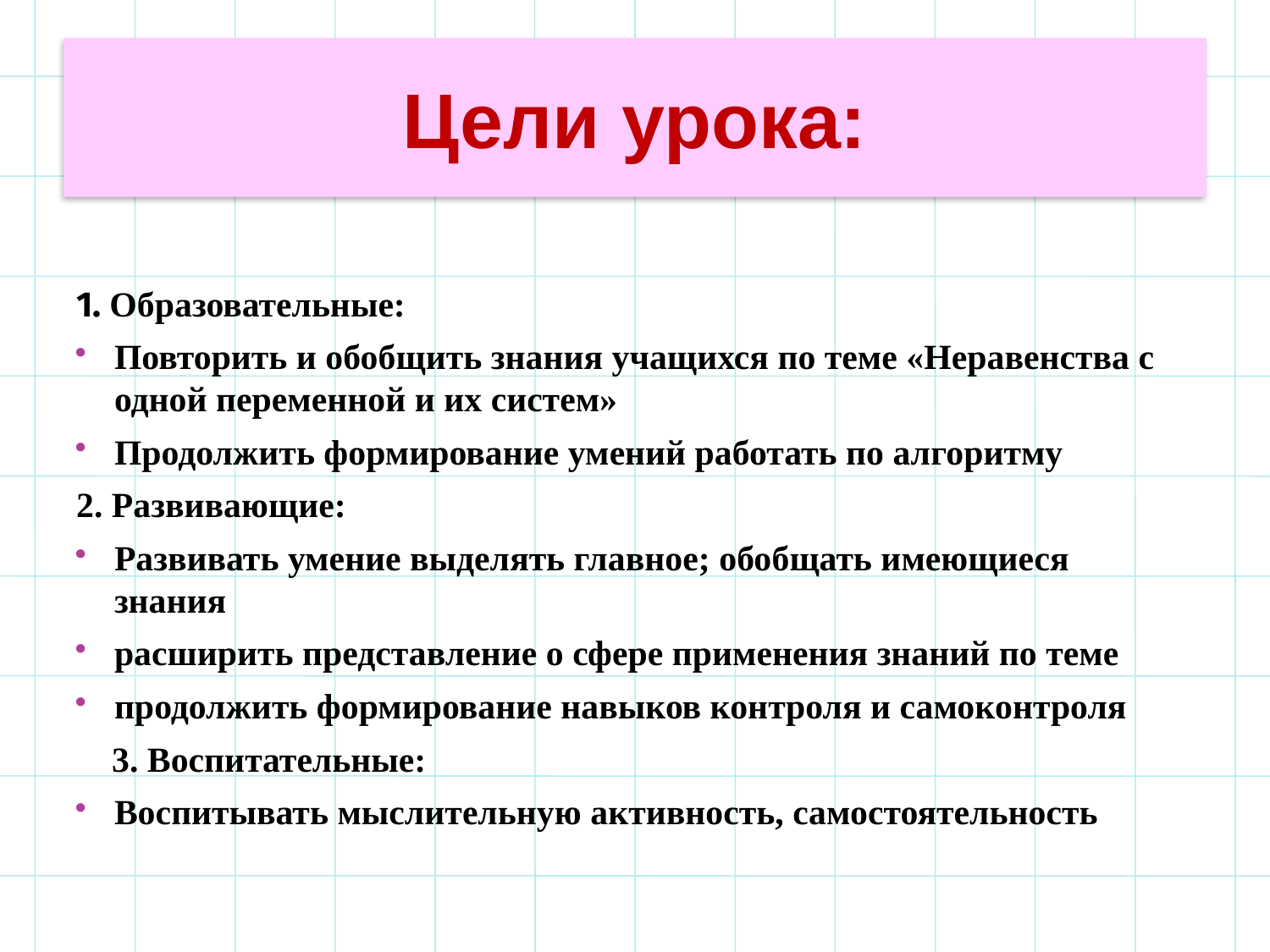

# Цели урока:

1. Образовательные:
Повторить и обобщить знания учащихся по теме «Неравенства с одной переменной и их систем»
Продолжить формирование умений работать по алгоритму
2. Развивающие:
Развивать умение выделять главное; обобщать имеющиеся знания
расширить представление о сфере применения знаний по теме
продолжить формирование навыков контроля и самоконтроля
    3. Воспитательные:
Воспитывать мыслительную активность, самостоятельность